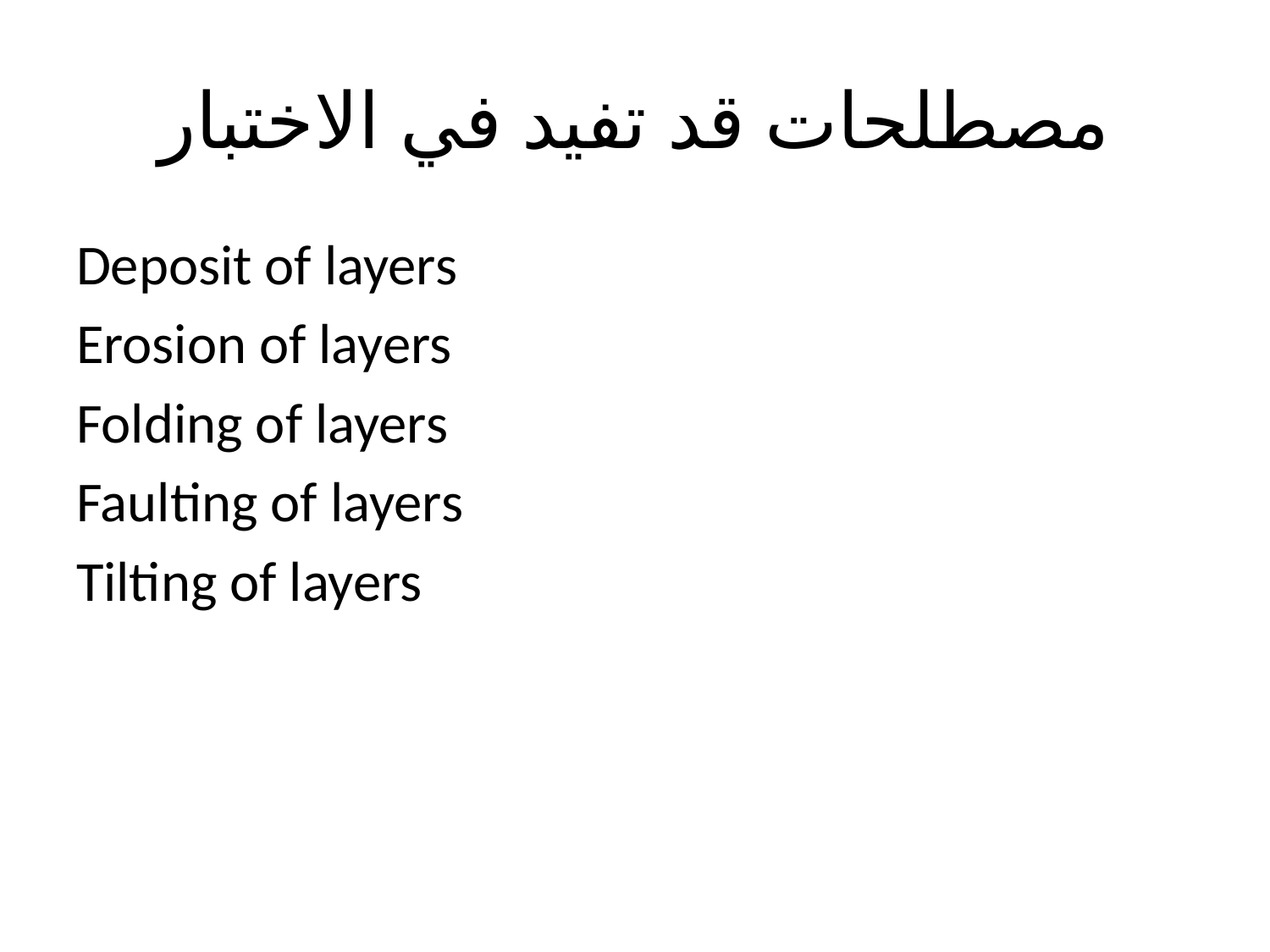

# مصطلحات قد تفيد في الاختبار
Deposit of layers
 Erosion of layers
Folding of layers
Faulting of layers
Tilting of layers